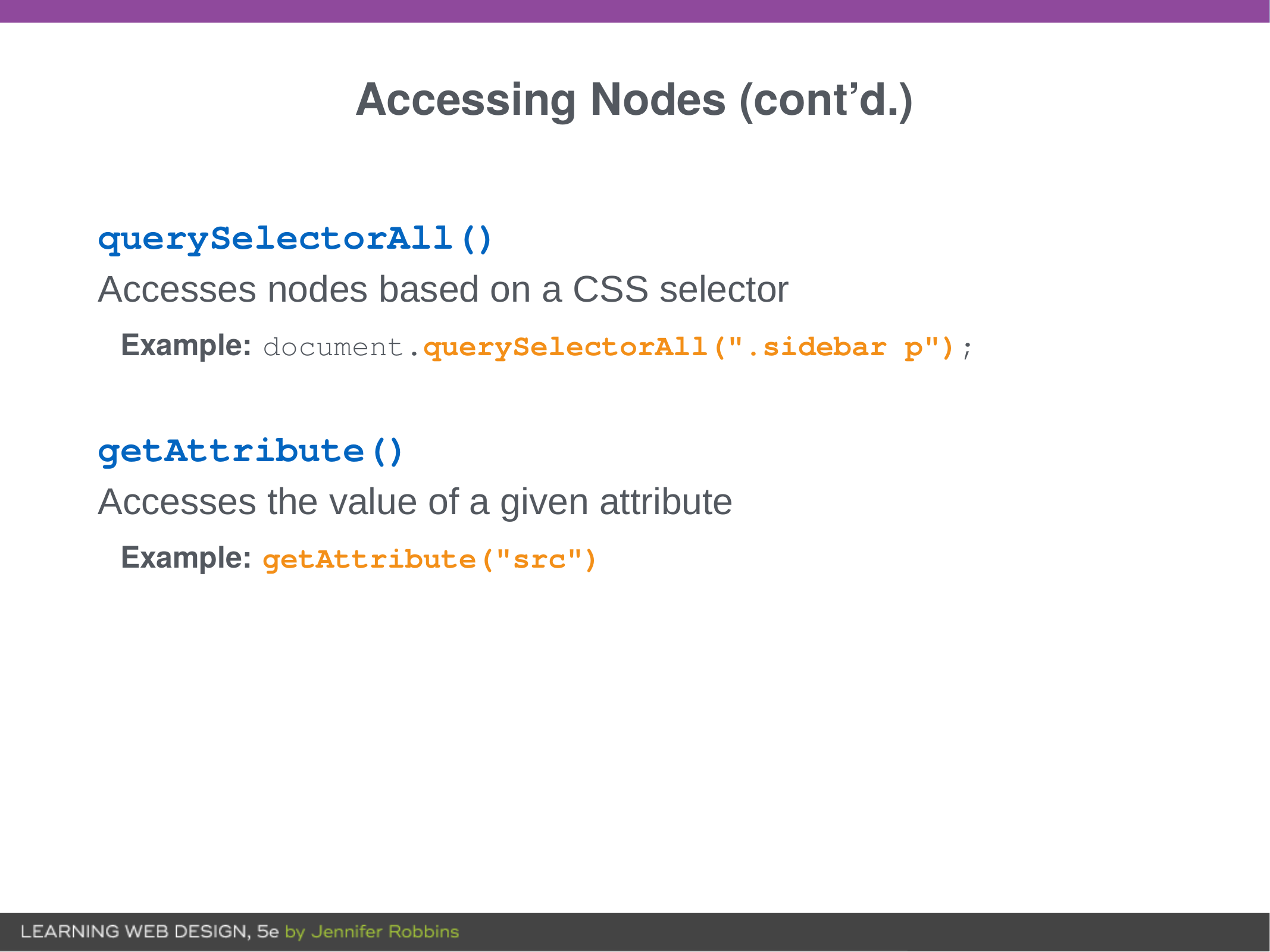

# Accessing Nodes (cont’d.)
querySelectorAll()
Accesses nodes based on a CSS selector
Example: document.querySelectorAll(".sidebar p");
getAttribute()
Accesses the value of a given attribute
Example: getAttribute("src")